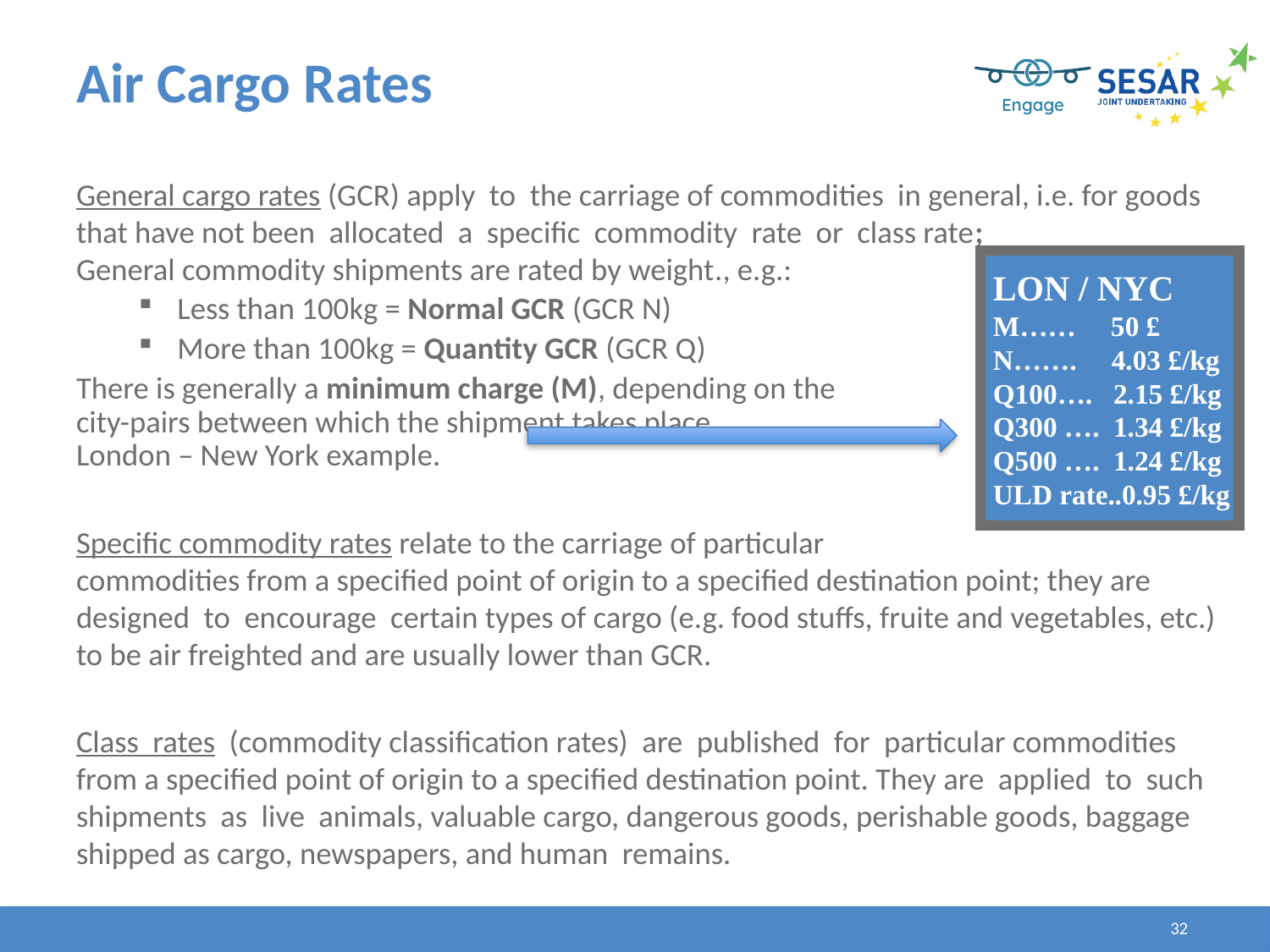

# Air Cargo Rates
General cargo rates (GCR) apply  to  the carriage of commodities  in general, i.e. for goods that have not been  allocated  a  specific  commodity  rate  or  class rate;
General commodity shipments are rated by weight., e.g.:
Less than 100kg = Normal GCR (GCR N)
More than 100kg = Quantity GCR (GCR Q)
There is generally a minimum charge (M), depending on the
city-pairs between which the shipment takes place.
London – New York example.

Specific commodity rates relate to the carriage of particular
commodities from a specified point of origin to a specified destination point; they are designed  to  encourage  certain types of cargo (e.g. food stuffs, fruite and vegetables, etc.)  to be air freighted and are usually lower than GCR.

Class  rates  (commodity classification rates)  are  published  for  particular commodities from a specified point of origin to a specified destination point. They are  applied  to  such  shipments  as  live  animals, valuable cargo, dangerous goods, perishable goods, baggage shipped as cargo, newspapers, and human  remains.

LON / NYC
M……     50 £
N…….     4.03 £/kg
Q100….   2.15 £/kg
Q300 ….  1.34 £/kg
Q500 ….  1.24 £/kg
ULD rate..0.95 £/kg

32